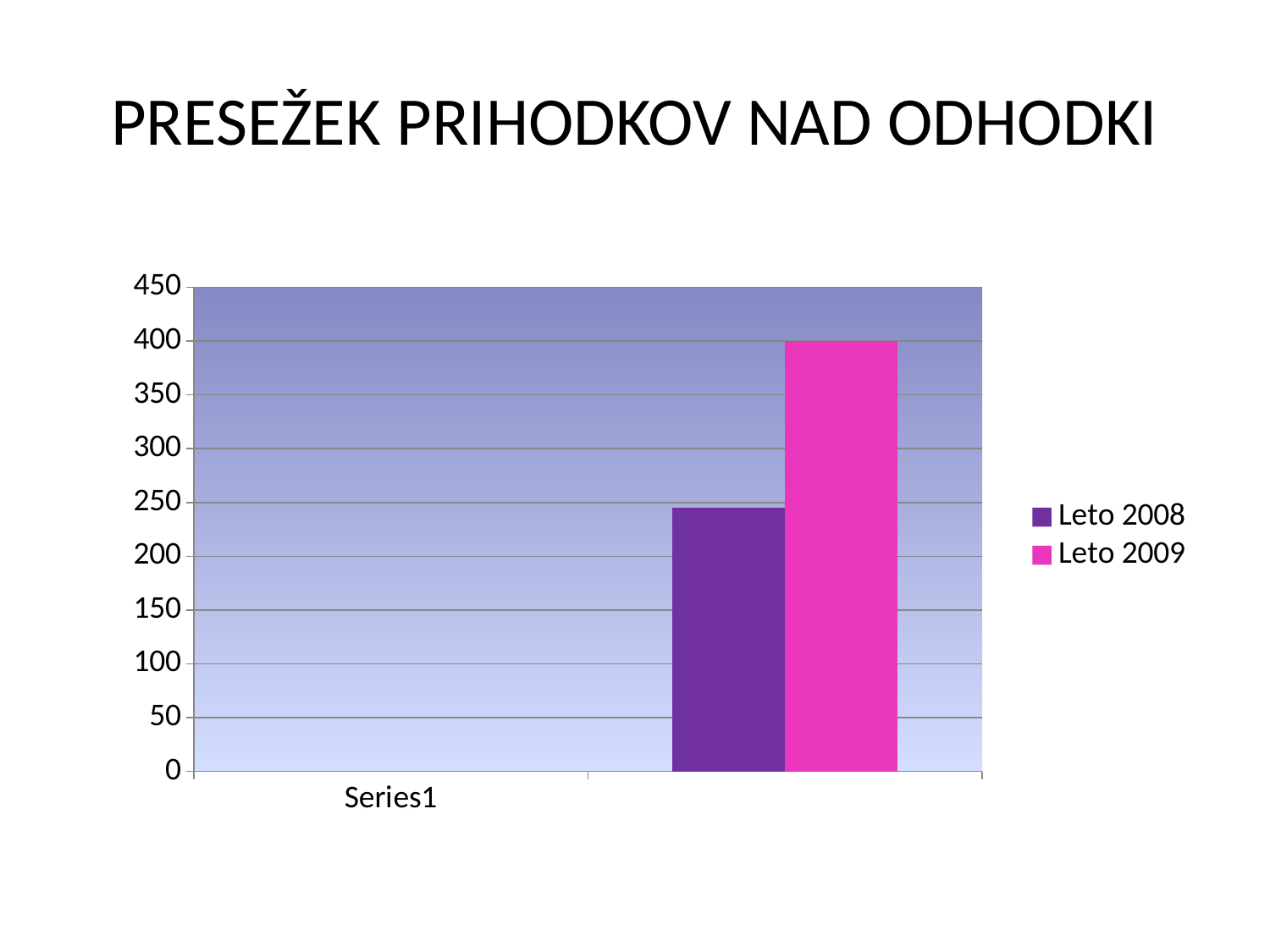

# PRESEŽEK PRIHODKOV NAD ODHODKI

### Chart

| Category | Leto 2008 | Leto 2009 |
|---|---|---|
|  | None | None |
|  | 244.9 | 399.94 |